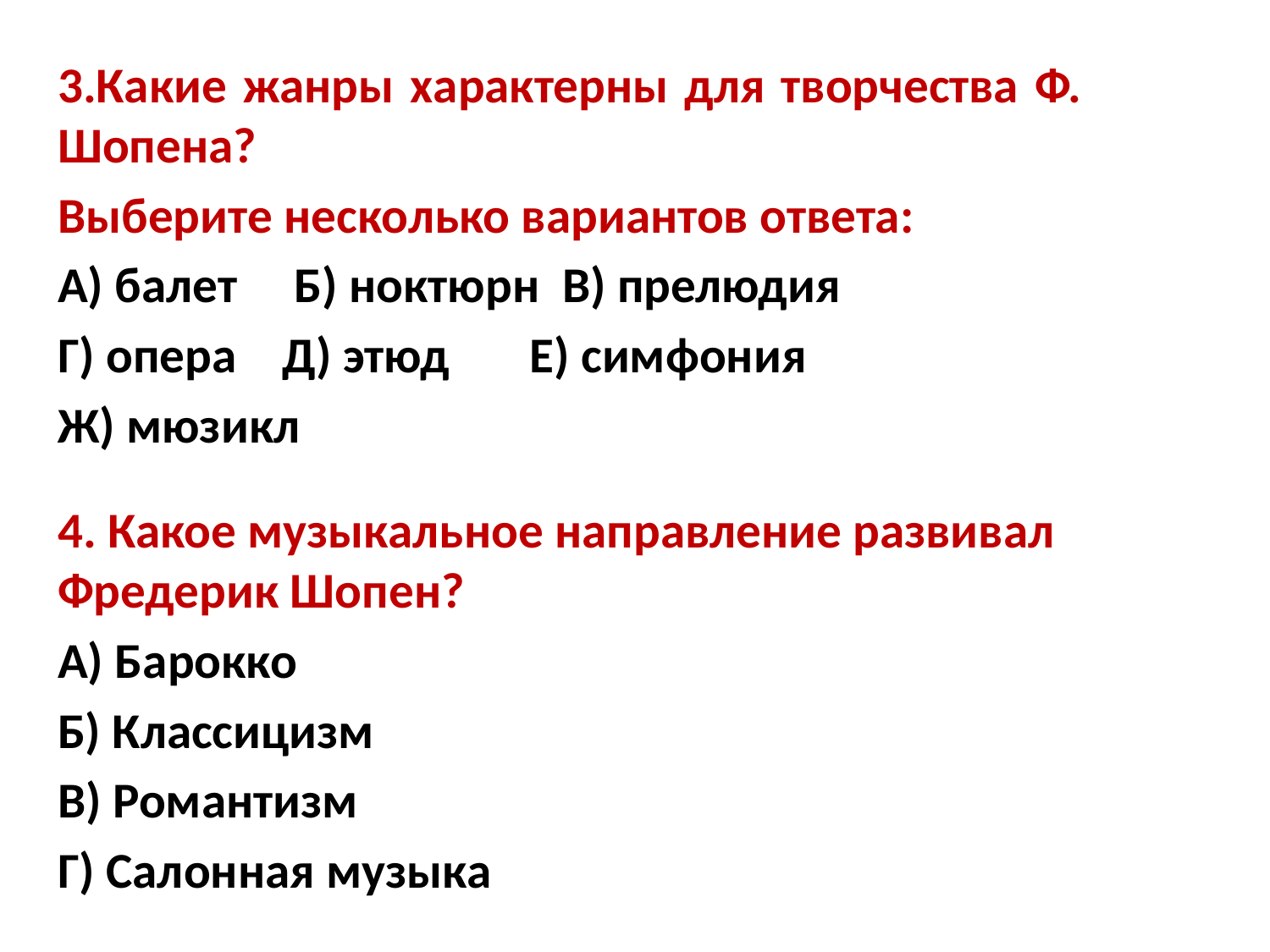

3.Какие жанры характерны для творчества Ф. Шопена?
Выберите несколько вариантов ответа:
А) балет     Б) ноктюрн  В) прелюдия
Г) опера    Д) этюд       Е) симфония
Ж) мюзикл

4. Какое музыкальное направление развивал Фредерик Шопен?
А) Барокко
Б) Классицизм
В) Романтизм
Г) Салонная музыка